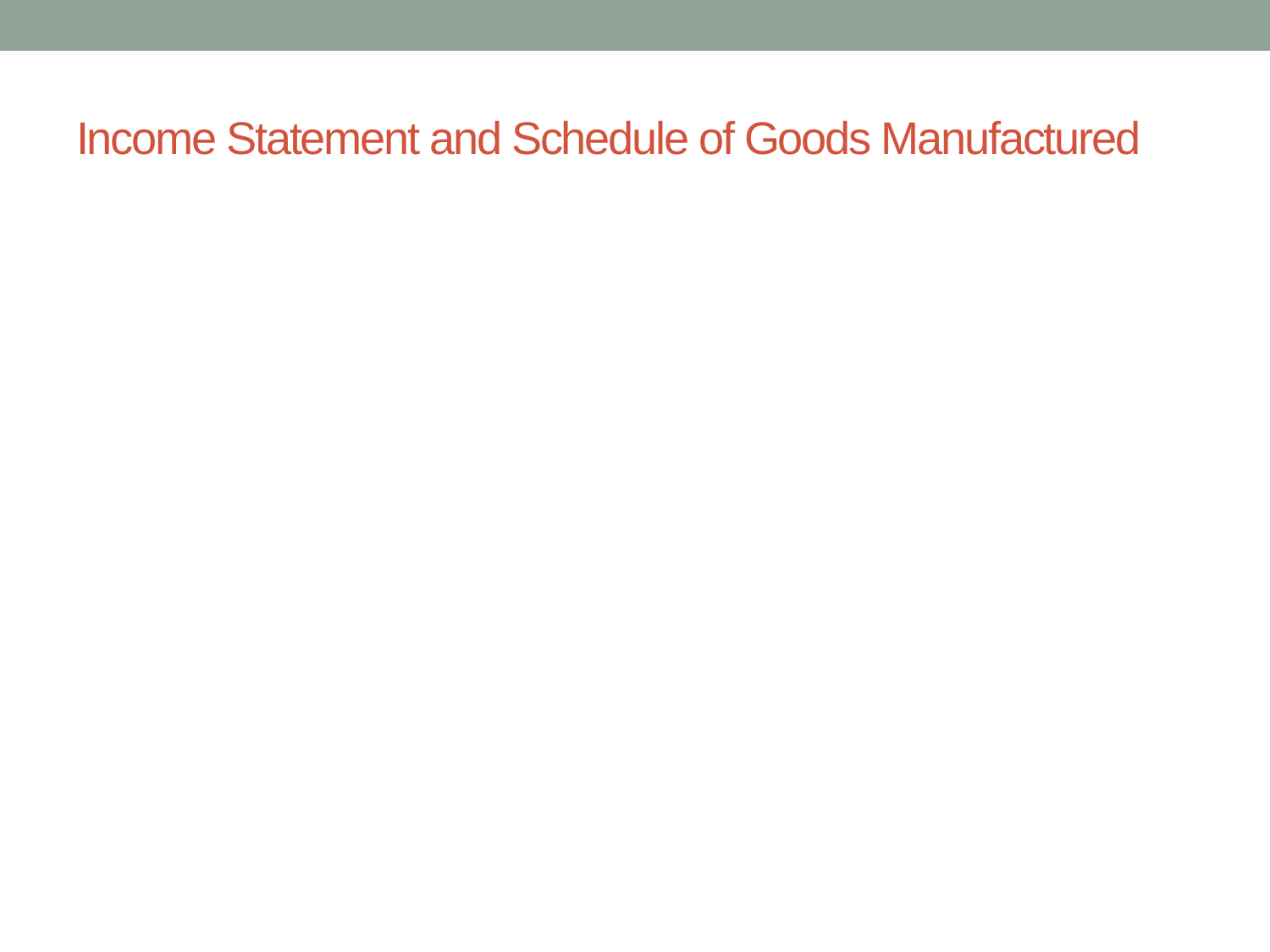

# Income Statement and Schedule of Goods Manufactured